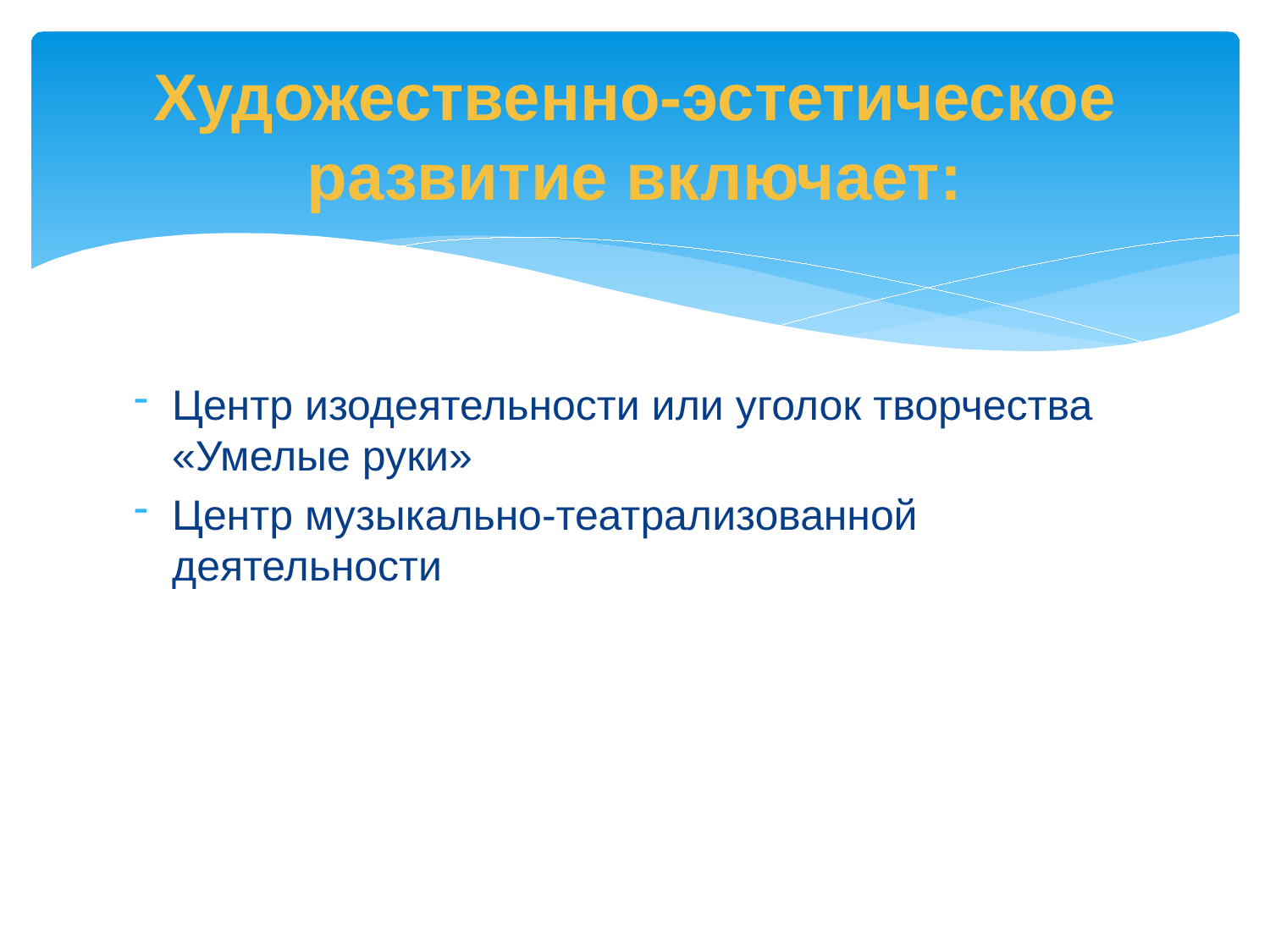

# Художественно-эстетическое развитие включает:
Центр изодеятельности или уголок творчества «Умелые руки»
Центр музыкально-театрализованной деятельности